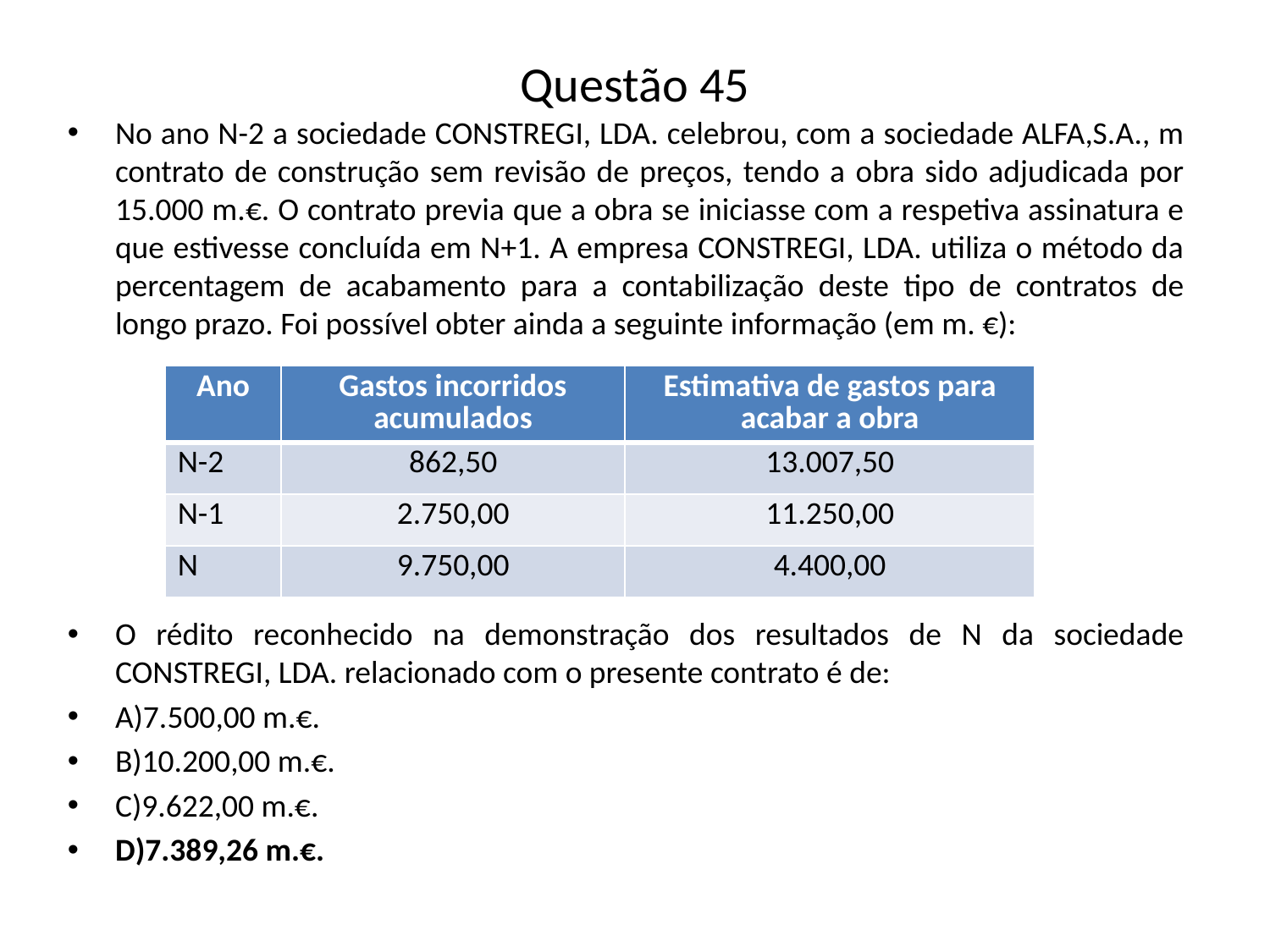

# Questão 45
No ano N-2 a sociedade CONSTREGI, LDA. celebrou, com a sociedade ALFA,S.A., m contrato de construção sem revisão de preços, tendo a obra sido adjudicada por 15.000 m.€. O contrato previa que a obra se iniciasse com a respetiva assinatura e que estivesse concluída em N+1. A empresa CONSTREGI, LDA. utiliza o método da percentagem de acabamento para a contabilização deste tipo de contratos de longo prazo. Foi possível obter ainda a seguinte informação (em m. €):

O rédito reconhecido na demonstração dos resultados de N da sociedade CONSTREGI, LDA. relacionado com o presente contrato é de:
A)7.500,00 m.€.
B)10.200,00 m.€.
C)9.622,00 m.€.
D)7.389,26 m.€.

| Ano | Gastos incorridos acumulados | Estimativa de gastos para acabar a obra |
| --- | --- | --- |
| N-2 | 862,50 | 13.007,50 |
| N-1 | 2.750,00 | 11.250,00 |
| N | 9.750,00 | 4.400,00 |